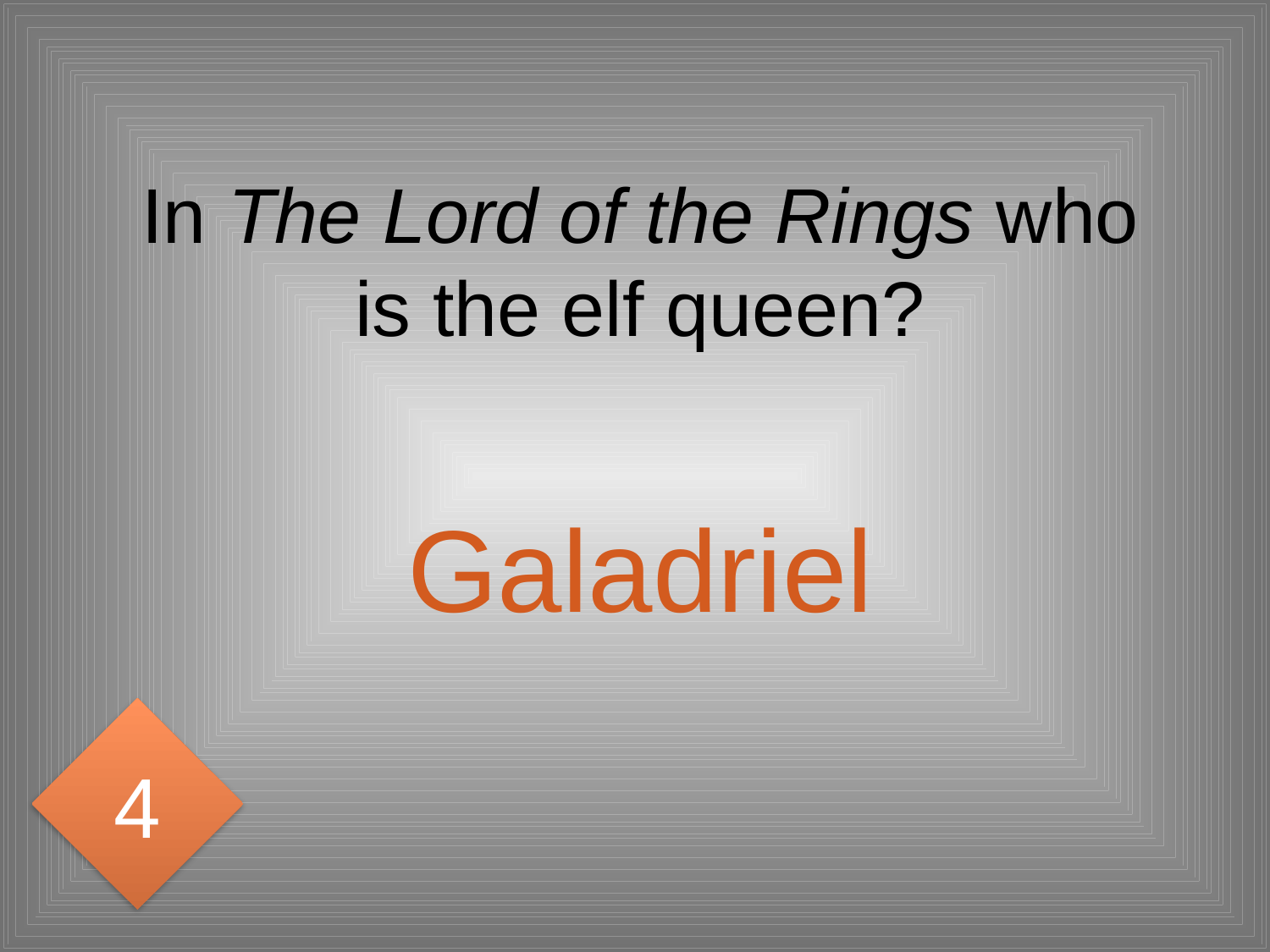

# In The Lord of the Rings who is the elf queen?
Galadriel
4